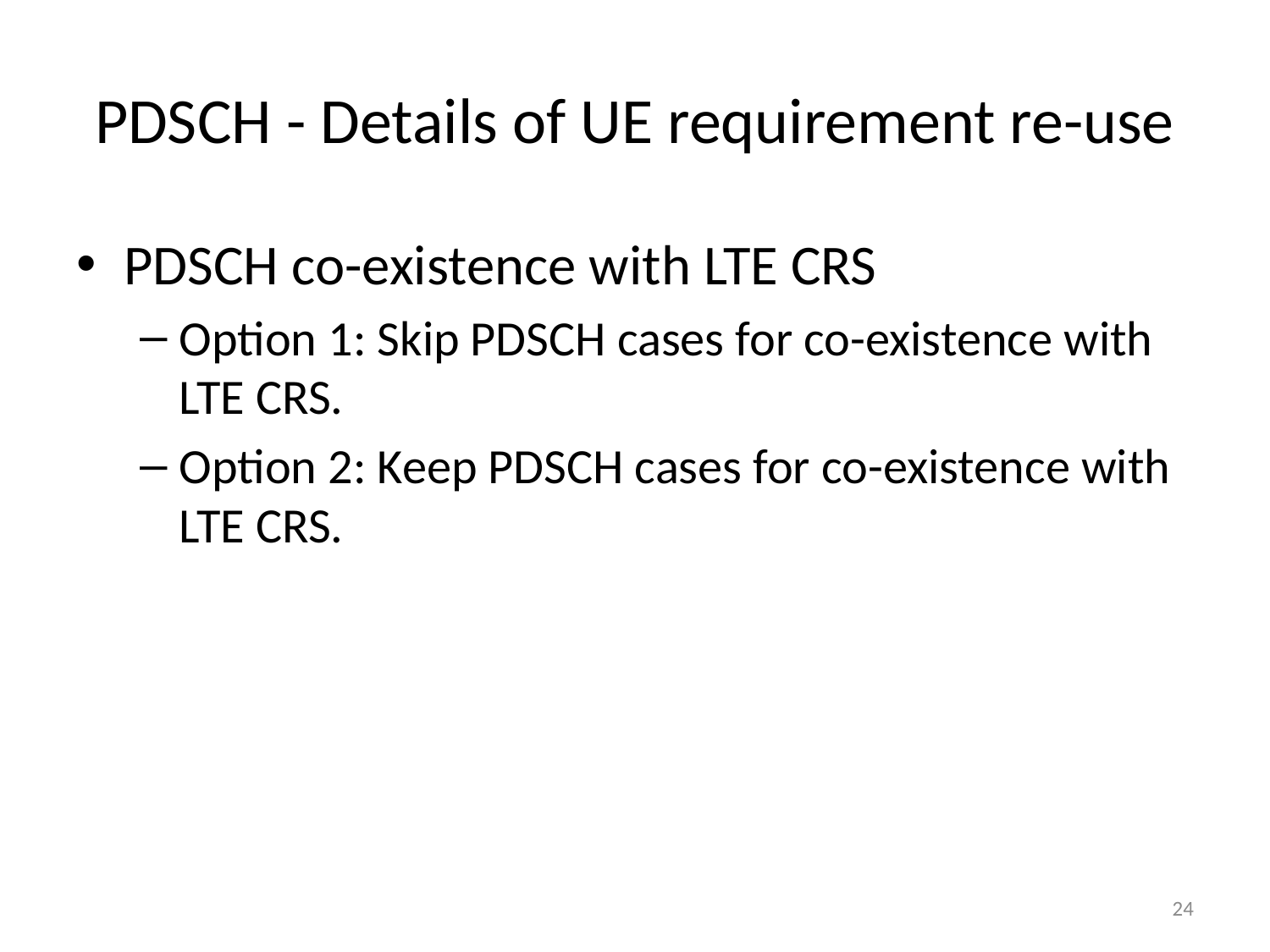

# PDSCH - Details of UE requirement re-use
PDSCH co-existence with LTE CRS
Option 1: Skip PDSCH cases for co-existence with LTE CRS.
Option 2: Keep PDSCH cases for co-existence with LTE CRS.

24